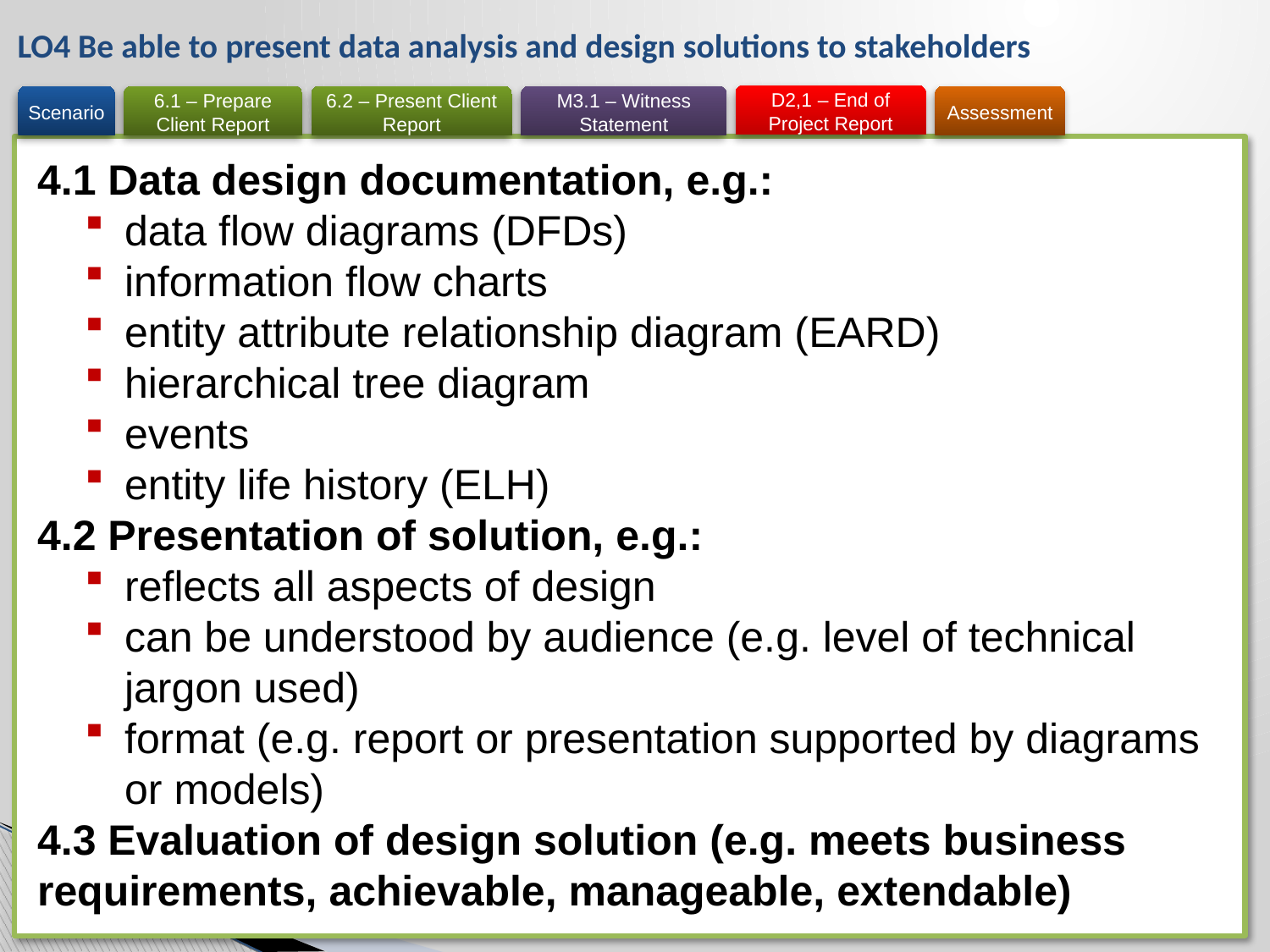

# LO4 Be able to present data analysis and design solutions to stakeholders
4.1 Data design documentation, e.g.:
data flow diagrams (DFDs)
information flow charts
entity attribute relationship diagram (EARD)
hierarchical tree diagram
events
entity life history (ELH)
4.2 Presentation of solution, e.g.:
reflects all aspects of design
can be understood by audience (e.g. level of technical jargon used)
format (e.g. report or presentation supported by diagrams or models)
4.3 Evaluation of design solution (e.g. meets business requirements, achievable, manageable, extendable)